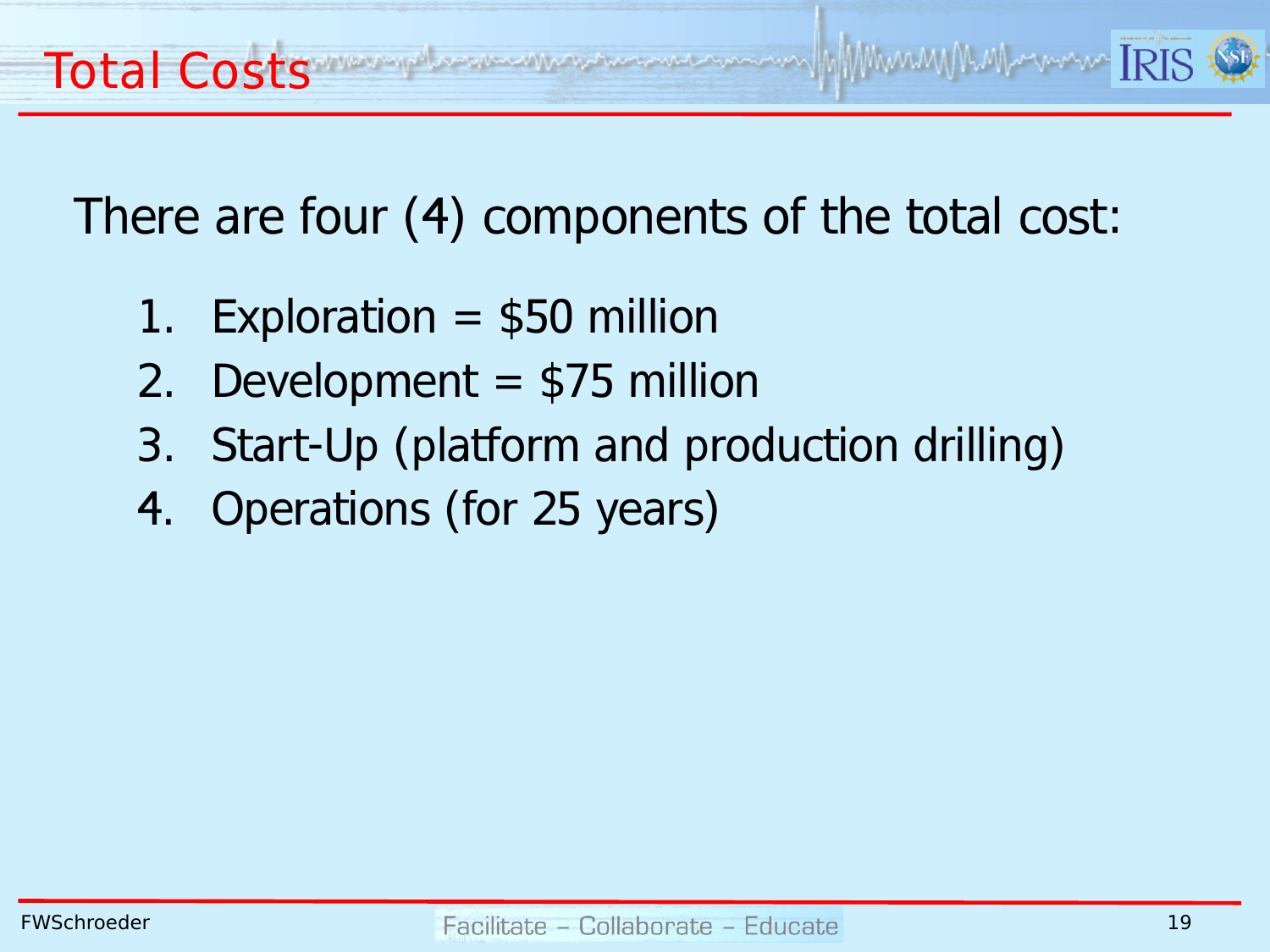

# Total Costs
There are four (4) components of the total cost:

Exploration = $50 million
Development = $75 million
Start-Up (platform and production drilling)
Operations (for 25 years)